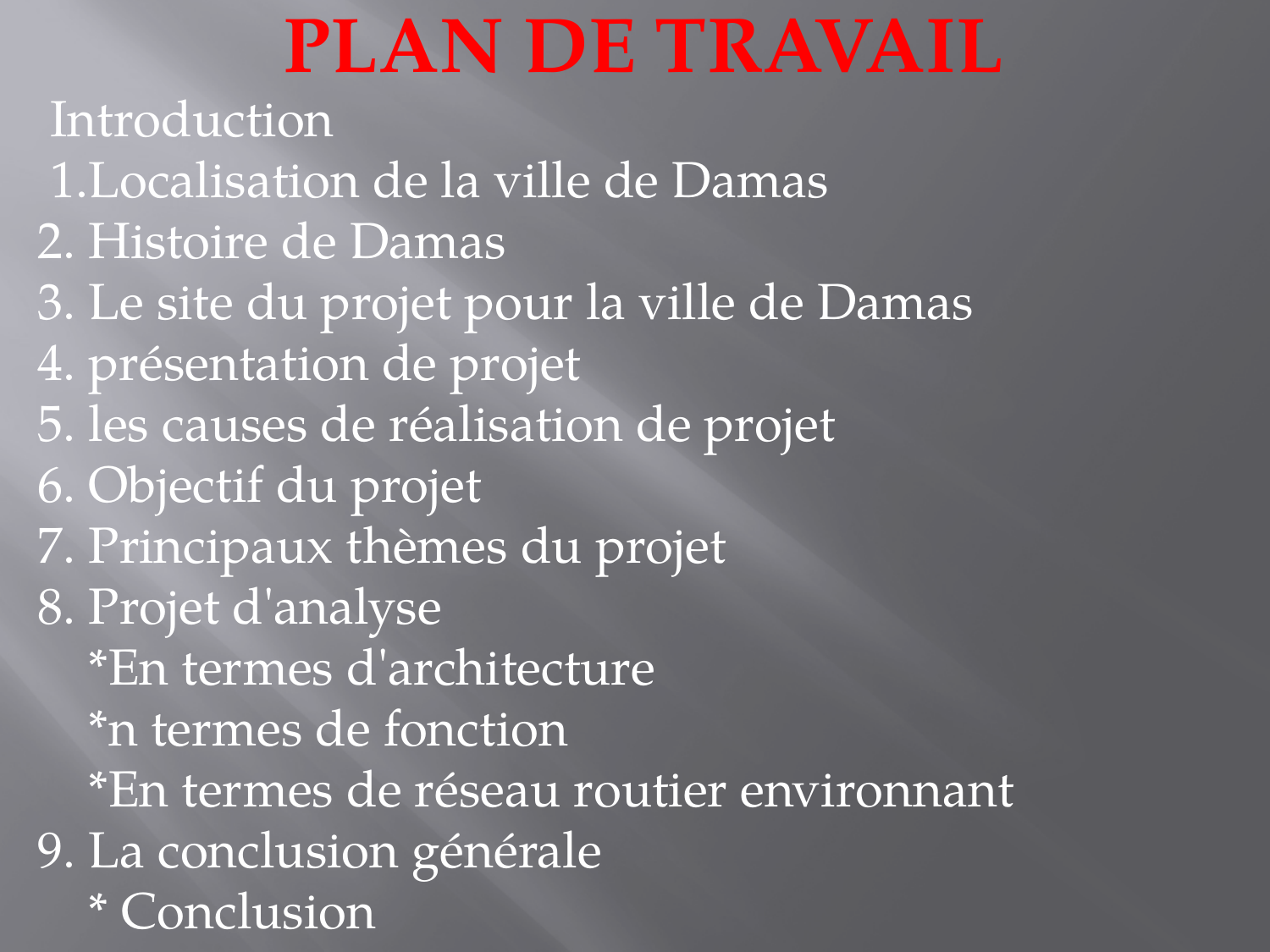

PLAN DE TRAVAIL
   Introduction
   1.Localisation de la ville de Damas
  2. Histoire de Damas
  3. Le site du projet pour la ville de Damas
  4. présentation de projet
  5. les causes de réalisation de projet
  6. Objectif du projet
  7. Principaux thèmes du projet
  8. Projet d'analyse
      *En termes d'architecture
      *n termes de fonction
      *En termes de réseau routier environnant
  9. La conclusion générale
      * Conclusion